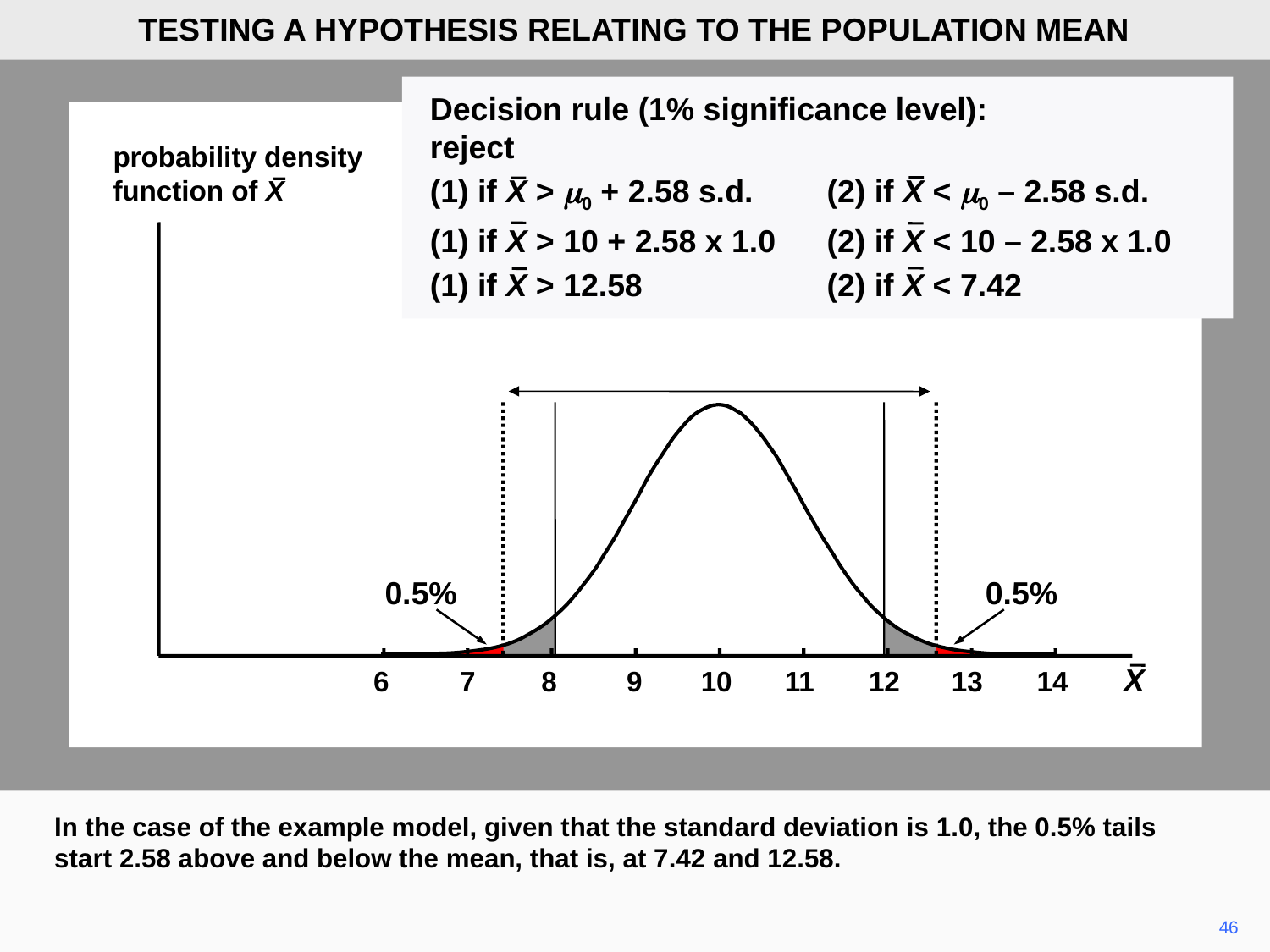

TESTING A HYPOTHESIS RELATING TO THE POPULATION MEAN

Decision rule (1% significance level):
reject
(1) if X > μ0 + 2.58 s.d.	(2) if X < μ0 – 2.58 s.d.
(1) if X > 10 + 2.58 x 1.0	(2) if X < 10 – 2.58 x 1.0
(1) if X > 12.58	(2) if X < 7.42

probability density
function of X

0.5%
0.5%

X

6
7
8
9
10
11
12
13
14

In the case of the example model, given that the standard deviation is 1.0, the 0.5% tails start 2.58 above and below the mean, that is, at 7.42 and 12.58.
46